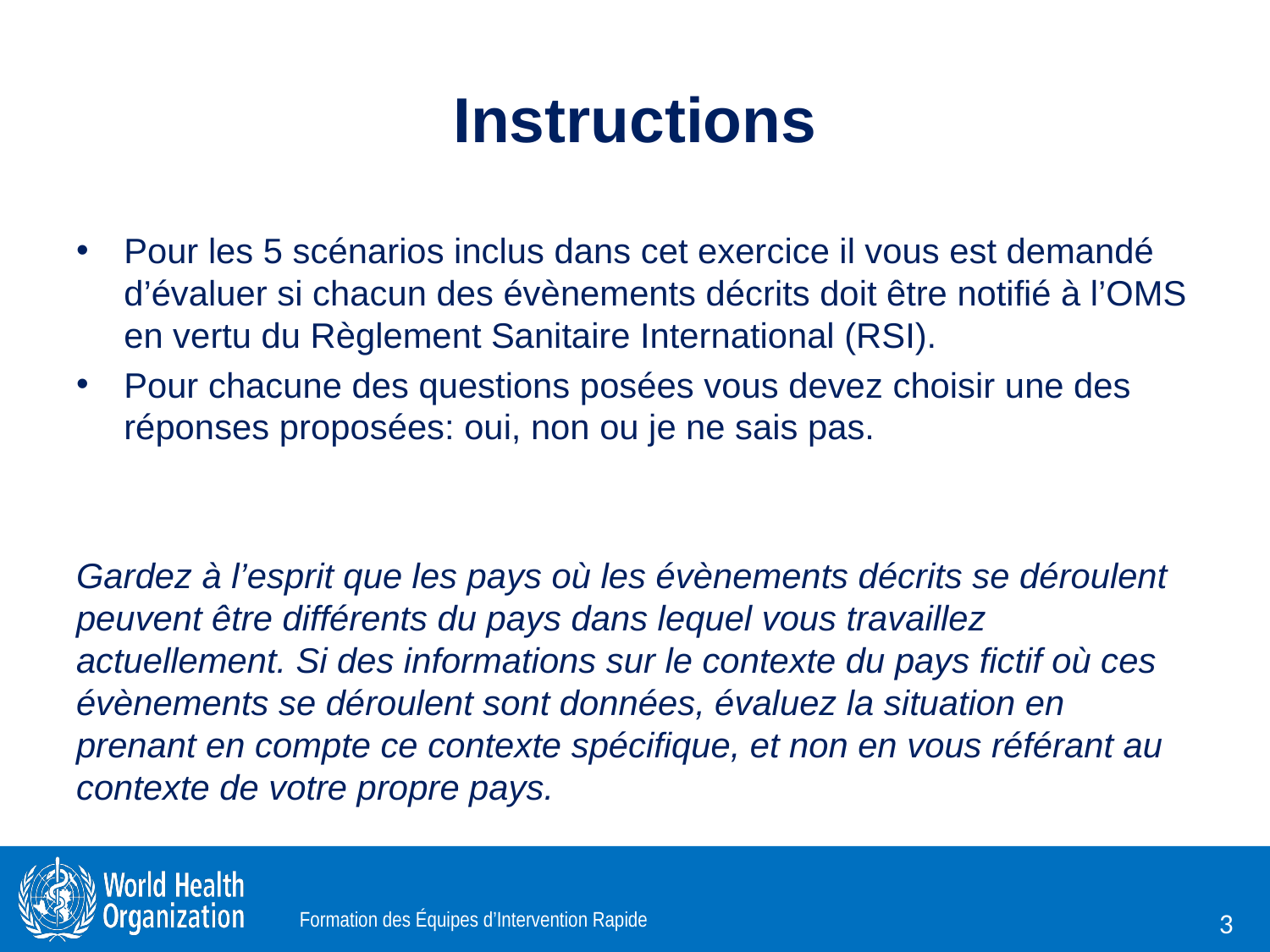

# Instructions
Pour les 5 scénarios inclus dans cet exercice il vous est demandé d’évaluer si chacun des évènements décrits doit être notifié à l’OMS en vertu du Règlement Sanitaire International (RSI).
Pour chacune des questions posées vous devez choisir une des réponses proposées: oui, non ou je ne sais pas.

Gardez à l’esprit que les pays où les évènements décrits se déroulent peuvent être différents du pays dans lequel vous travaillez actuellement. Si des informations sur le contexte du pays fictif où ces évènements se déroulent sont données, évaluez la situation en prenant en compte ce contexte spécifique, et non en vous référant au contexte de votre propre pays.